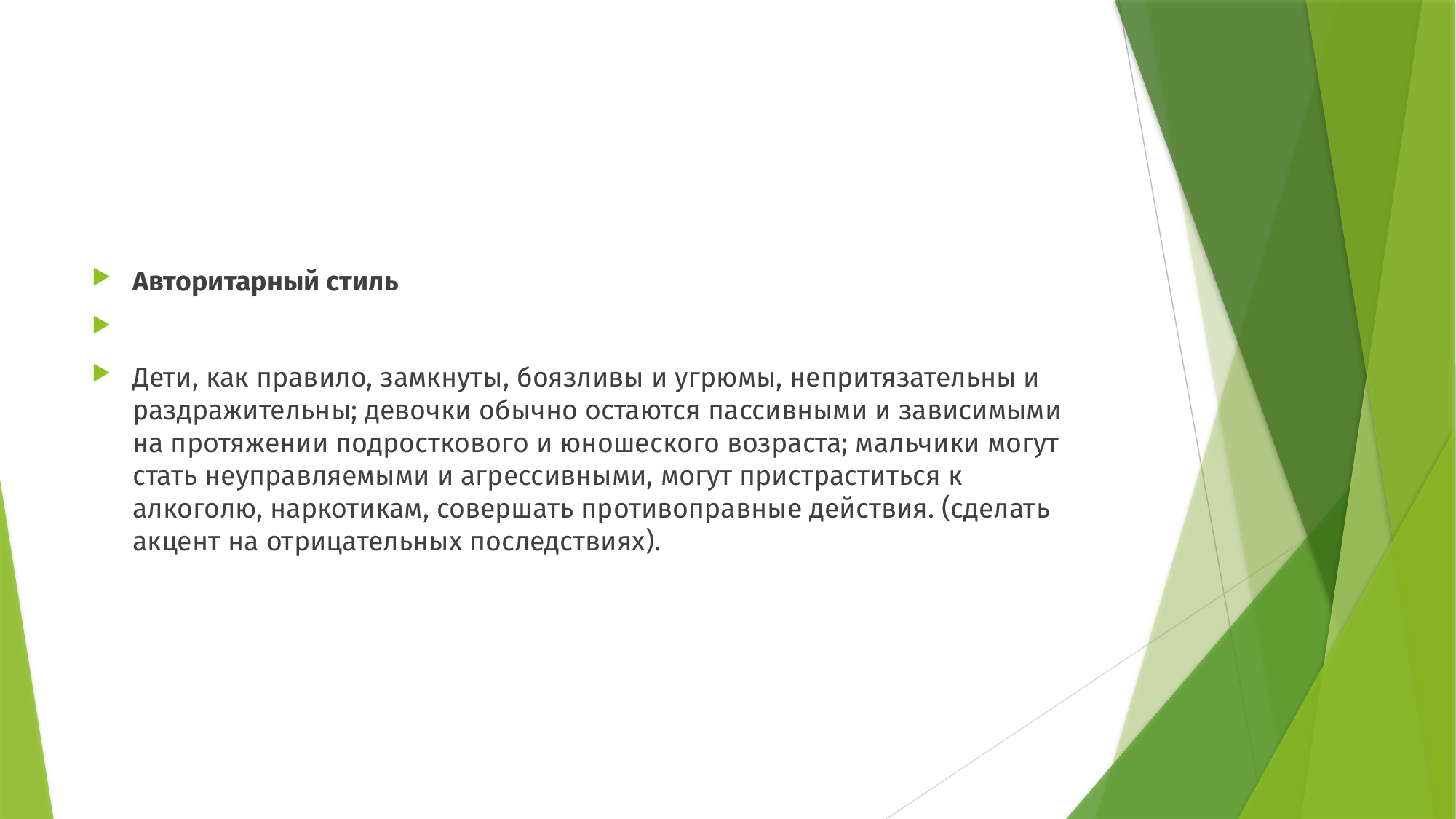

#
Авторитарный стиль

Дети, как правило, замкнуты, боязливы и угрюмы, непритязательны и раздражительны; девочки обычно остаются пассивными и зависимыми на протяжении подросткового и юношеского возраста; мальчики могут стать неуправляемыми и агрессивными, могут пристраститься к алкоголю, наркотикам, совершать противоправные действия. (сделать акцент на отрицательных последствиях).